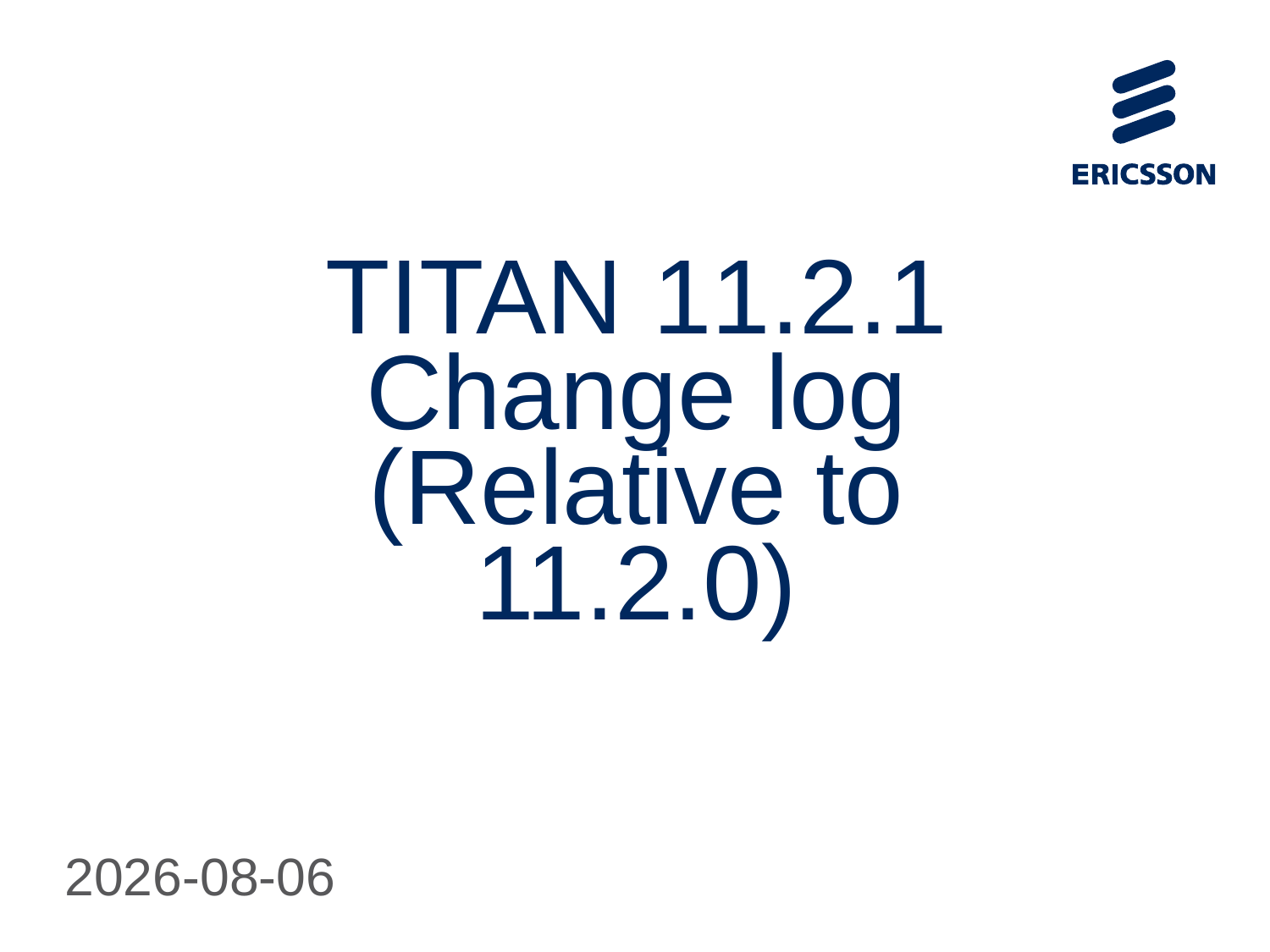

# TITAN 11.2.1 Change log (Relative to 11.2.0)
2026-08-06